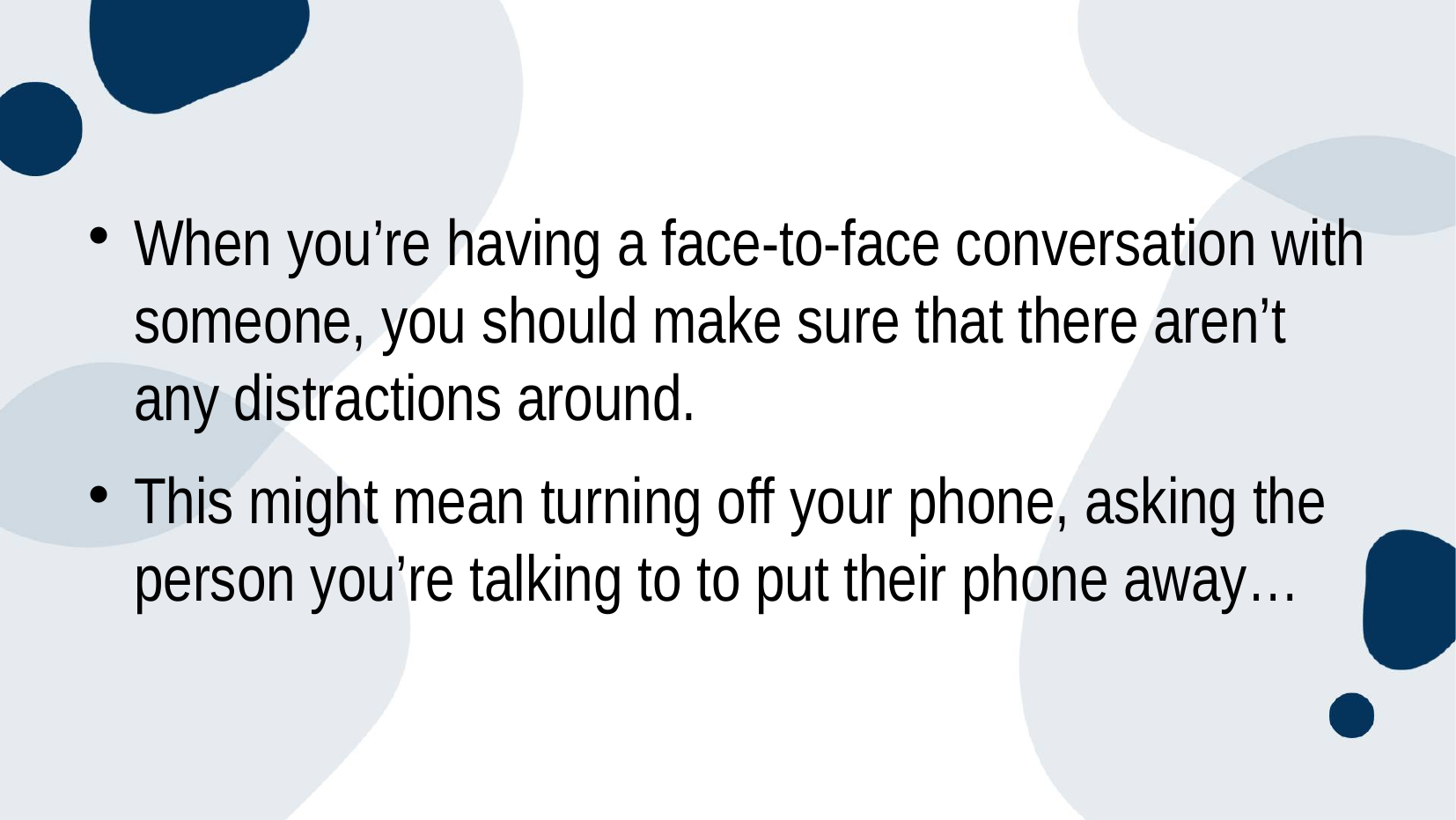

#
When you’re having a face-to-face conversation with someone, you should make sure that there aren’t any distractions around.
This might mean turning off your phone, asking the person you’re talking to to put their phone away…